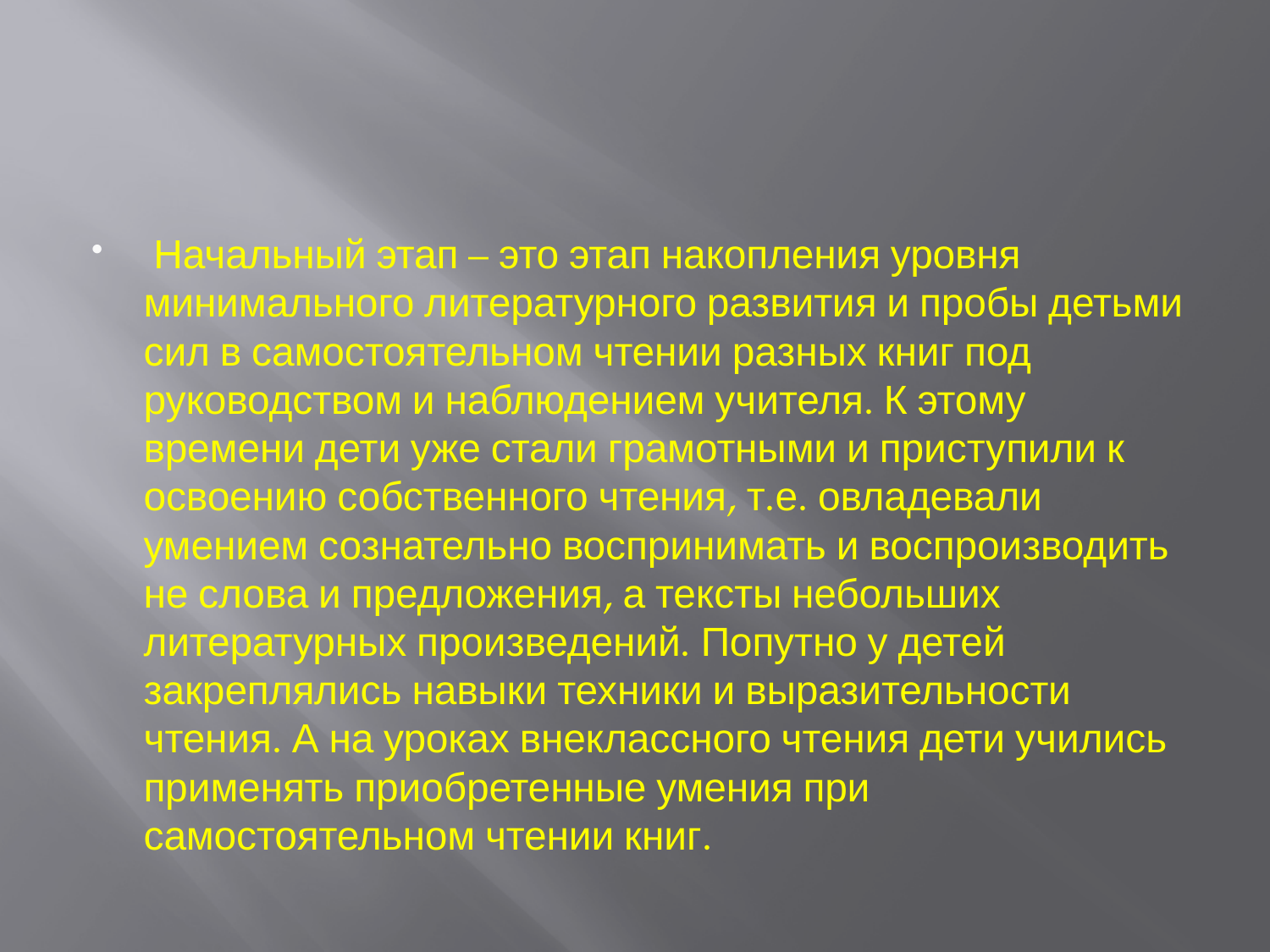

#
 Начальный этап – это этап накопления уровня минимального литературного развития и пробы детьми сил в самостоятельном чтении разных книг под руководством и наблюдением учителя. К этому времени дети уже стали грамотными и приступили к освоению собственного чтения, т.е. овладевали умением сознательно воспринимать и воспроизводить не слова и предложения, а тексты небольших литературных произведений. Попутно у детей закреплялись навыки техники и выразительности чтения. А на уроках внеклассного чтения дети учились применять приобретенные умения при самостоятельном чтении книг.